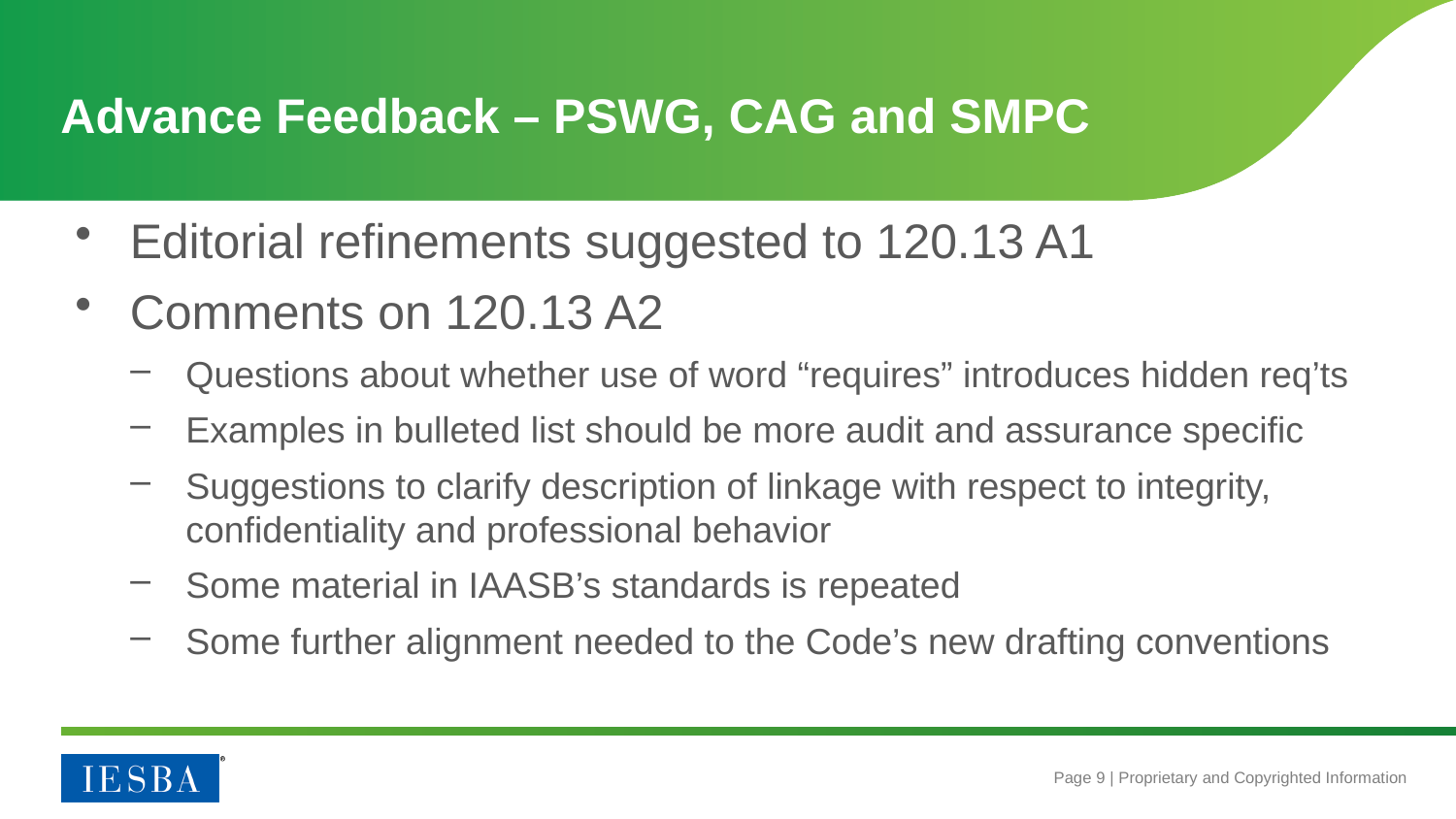

# Advance Feedback – PSWG, CAG and SMPC
Editorial refinements suggested to 120.13 A1
Comments on 120.13 A2
Questions about whether use of word “requires” introduces hidden req’ts
Examples in bulleted list should be more audit and assurance specific
Suggestions to clarify description of linkage with respect to integrity, confidentiality and professional behavior
Some material in IAASB’s standards is repeated
Some further alignment needed to the Code’s new drafting conventions